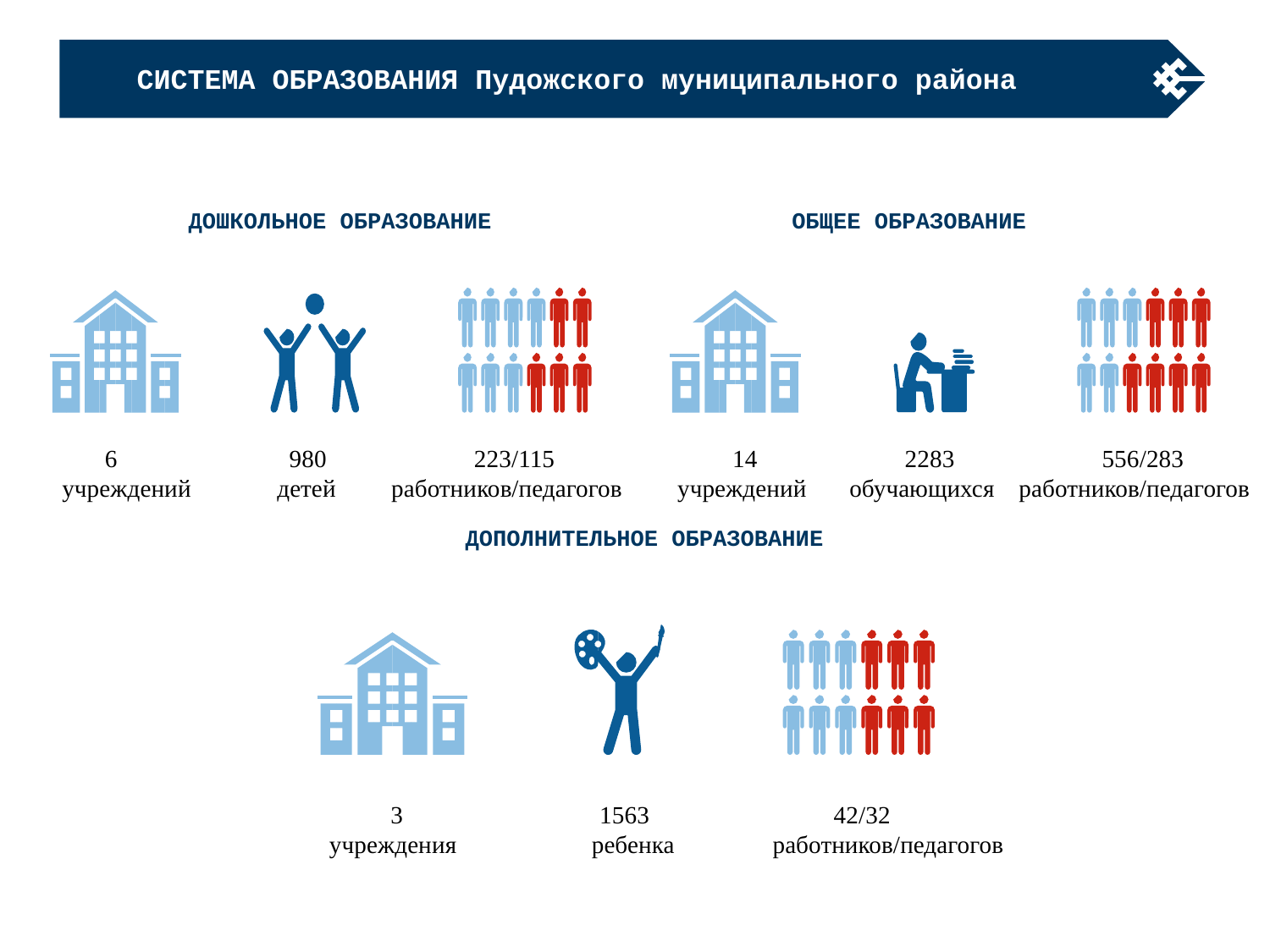

СИСТЕМА ОБРАЗОВАНИЯ Пудожского муниципального района

| ДОШКОЛЬНОЕ ОБРАЗОВАНИЕ | ОБЩЕЕ ОБРАЗОВАНИЕ |
| --- | --- |

       6                            980                        223/115
учреждений              детей         работников/педагогов
         14                        2283                        556/283
учреждений       обучающихся    работников/педагогов
| ДОПОЛНИТЕЛЬНОЕ ОБРАЗОВАНИЕ |  |
| --- | --- |

                                       3                                1563                              42/32
                             учреждения                      ребенка                работников/педагогов